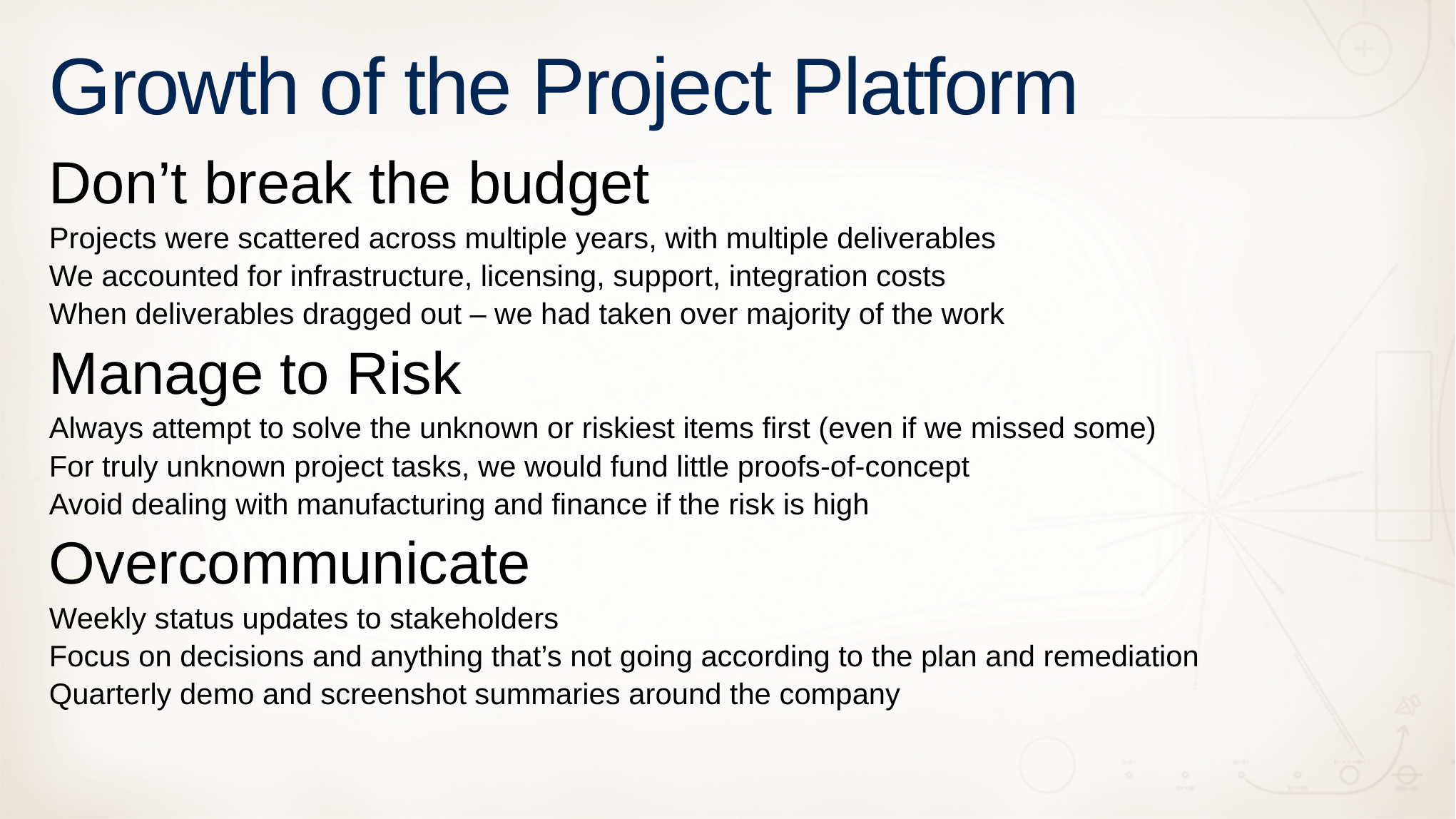

# Growth of the Project Platform
Don’t break the budget
Projects were scattered across multiple years, with multiple deliverables
We accounted for infrastructure, licensing, support, integration costs
When deliverables dragged out – we had taken over majority of the work
Manage to Risk
Always attempt to solve the unknown or riskiest items first (even if we missed some)
For truly unknown project tasks, we would fund little proofs-of-concept
Avoid dealing with manufacturing and finance if the risk is high
Overcommunicate
Weekly status updates to stakeholders
Focus on decisions and anything that’s not going according to the plan and remediation
Quarterly demo and screenshot summaries around the company